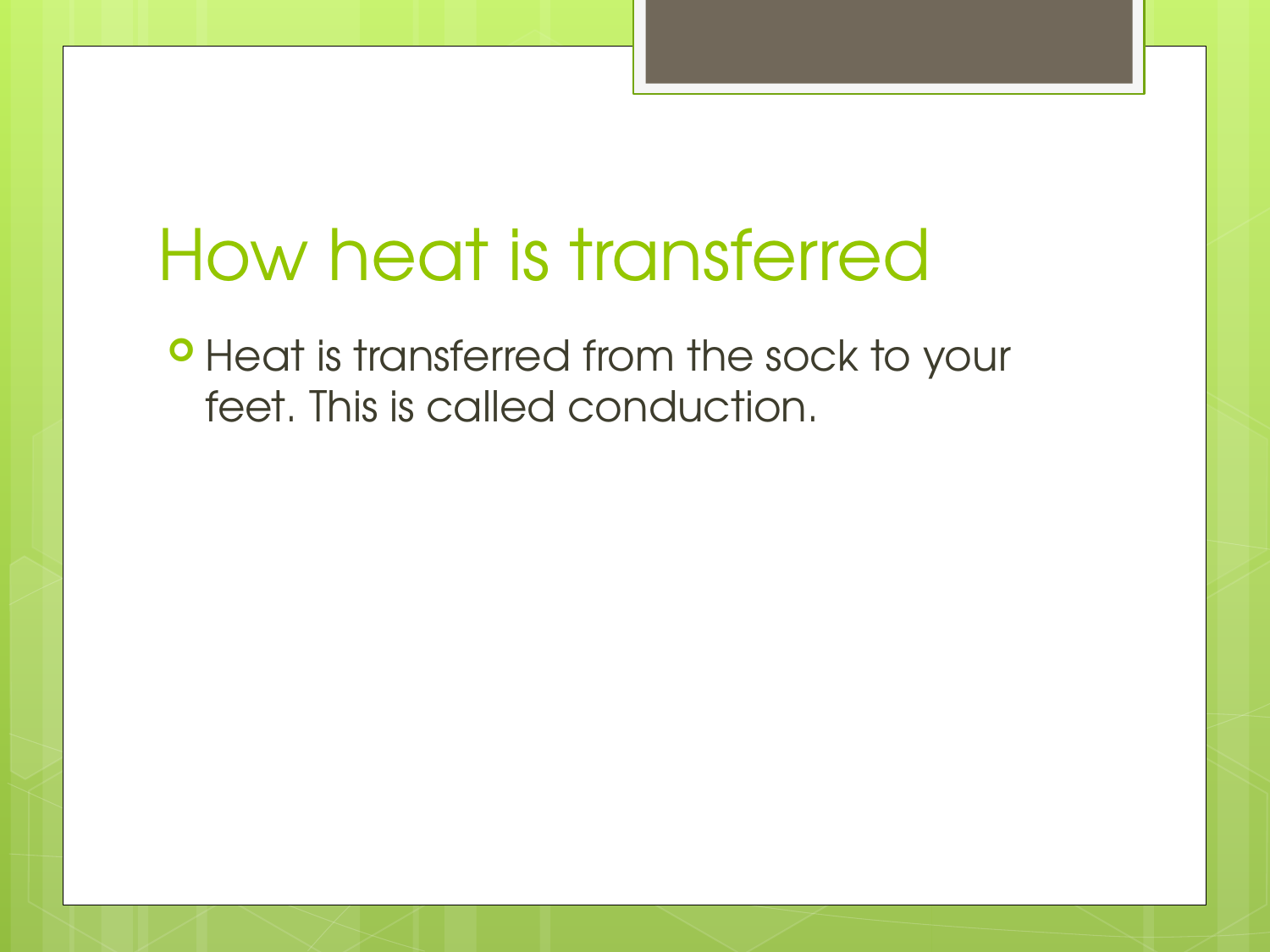

# How heat is transferred
Heat is transferred from the sock to your feet. This is called conduction.